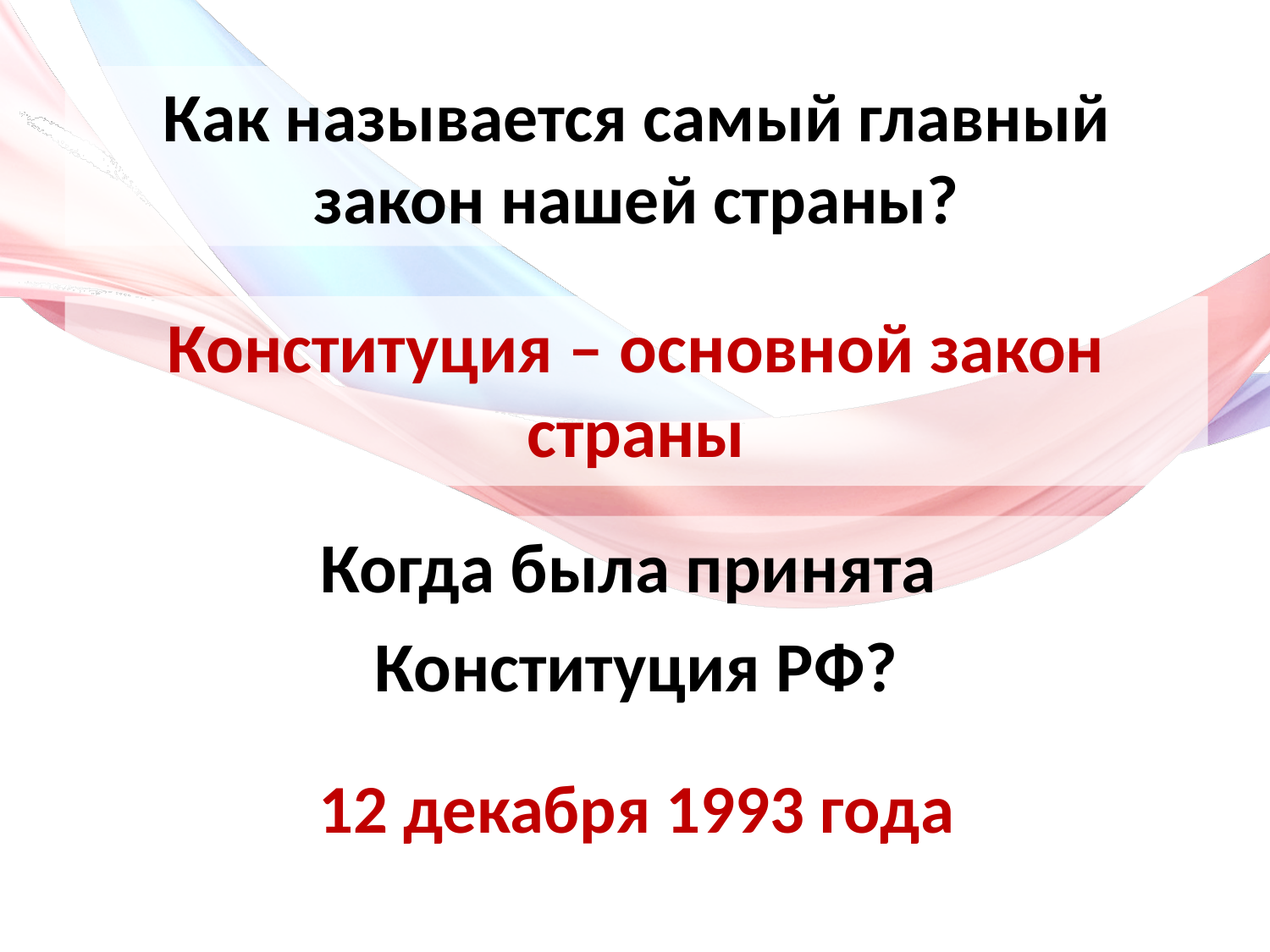

Как называется самый главный закон нашей страны?

Конституция – основной закон страны

Когда была принята
Конституция РФ?

12 декабря 1993 года